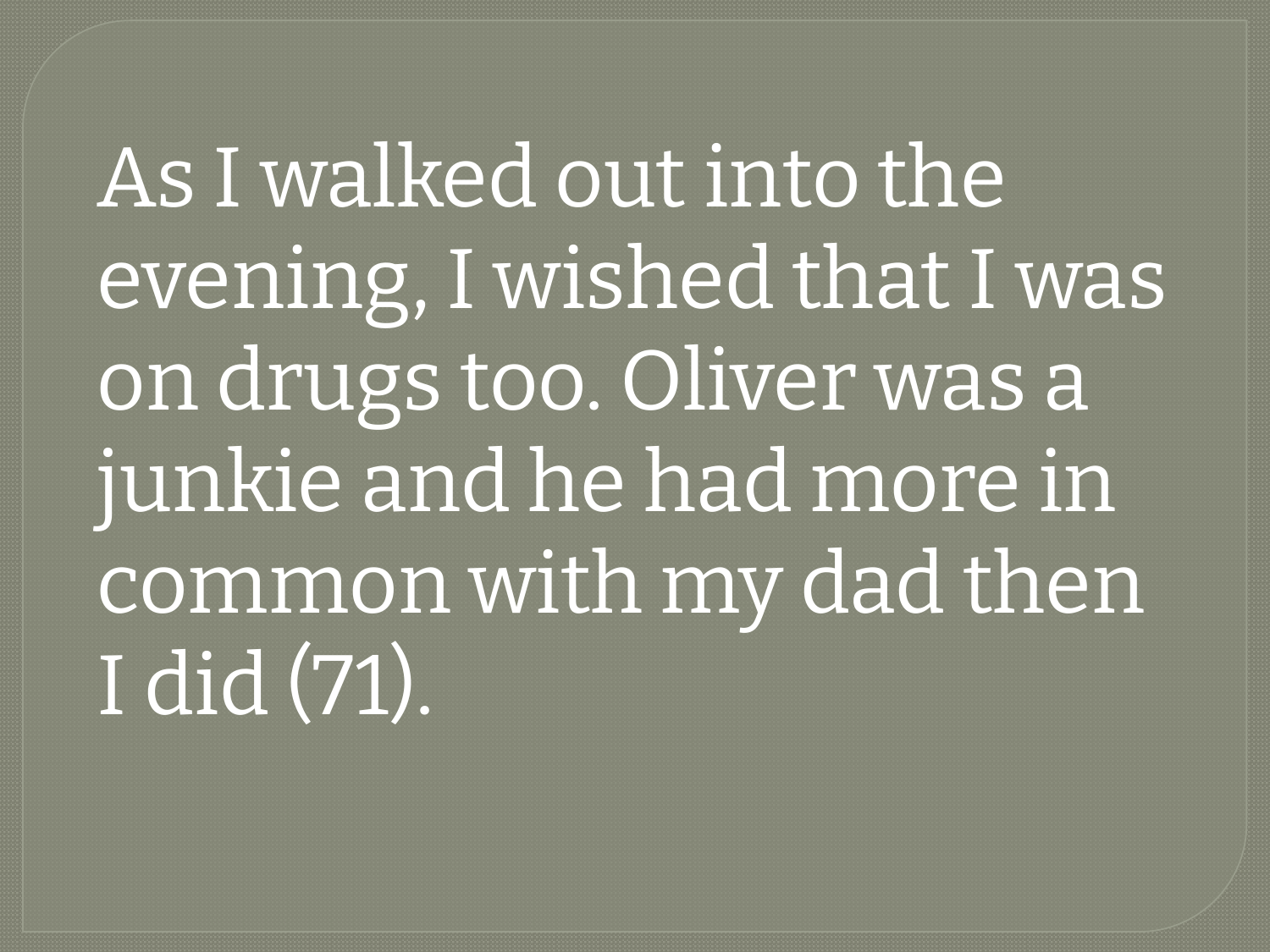

As I walked out into the evening, I wished that I was on drugs too. Oliver was a junkie and he had more in common with my dad then I did (71).